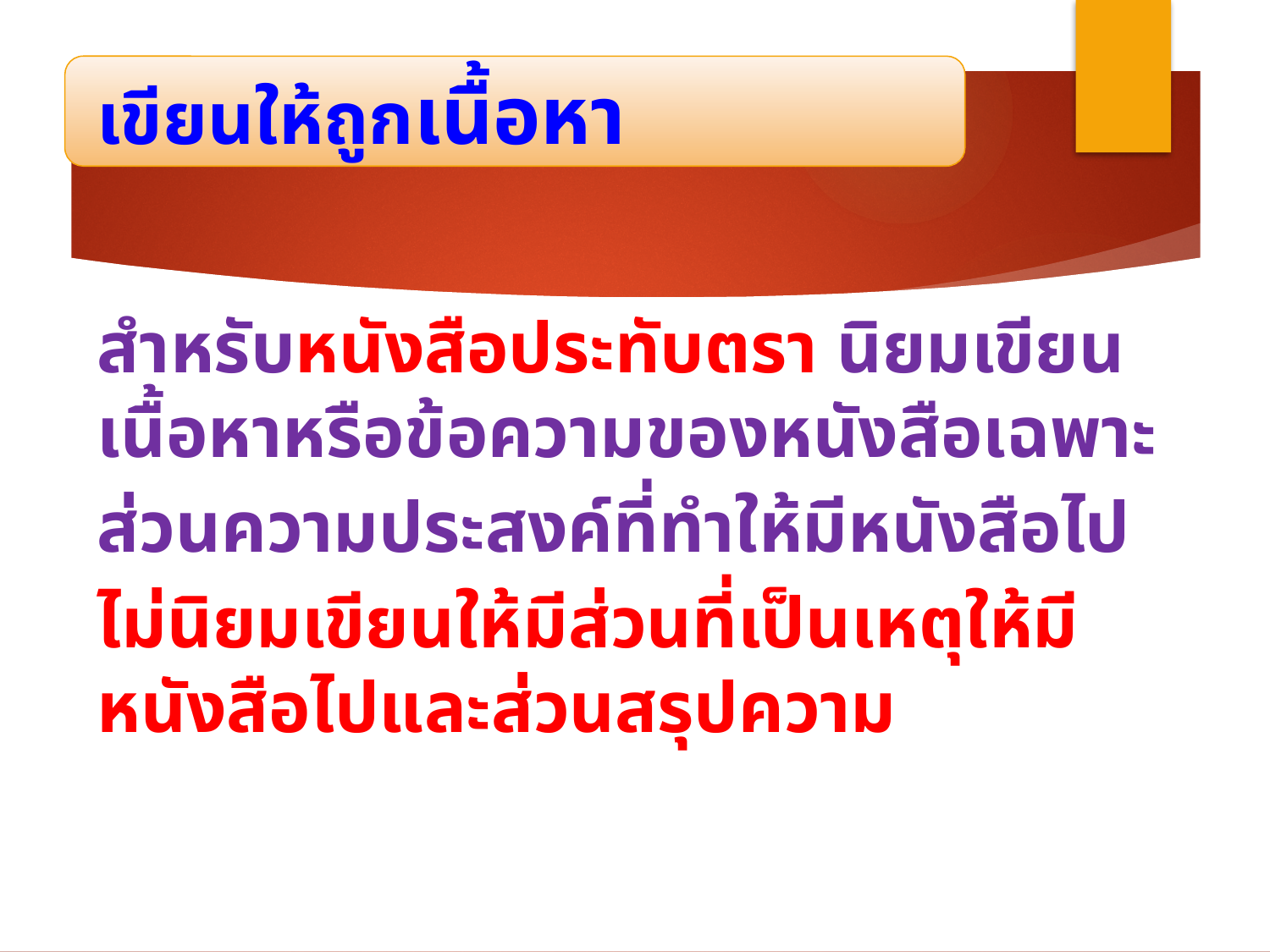

เขียนให้ถูกเนื้อหา
สำหรับหนังสือประทับตรา นิยมเขียนเนื้อหาหรือข้อความของหนังสือเฉพาะ
ส่วนความประสงค์ที่ทำให้มีหนังสือไป
ไม่นิยมเขียนให้มีส่วนที่เป็นเหตุให้มี   หนังสือไปและส่วนสรุปความ